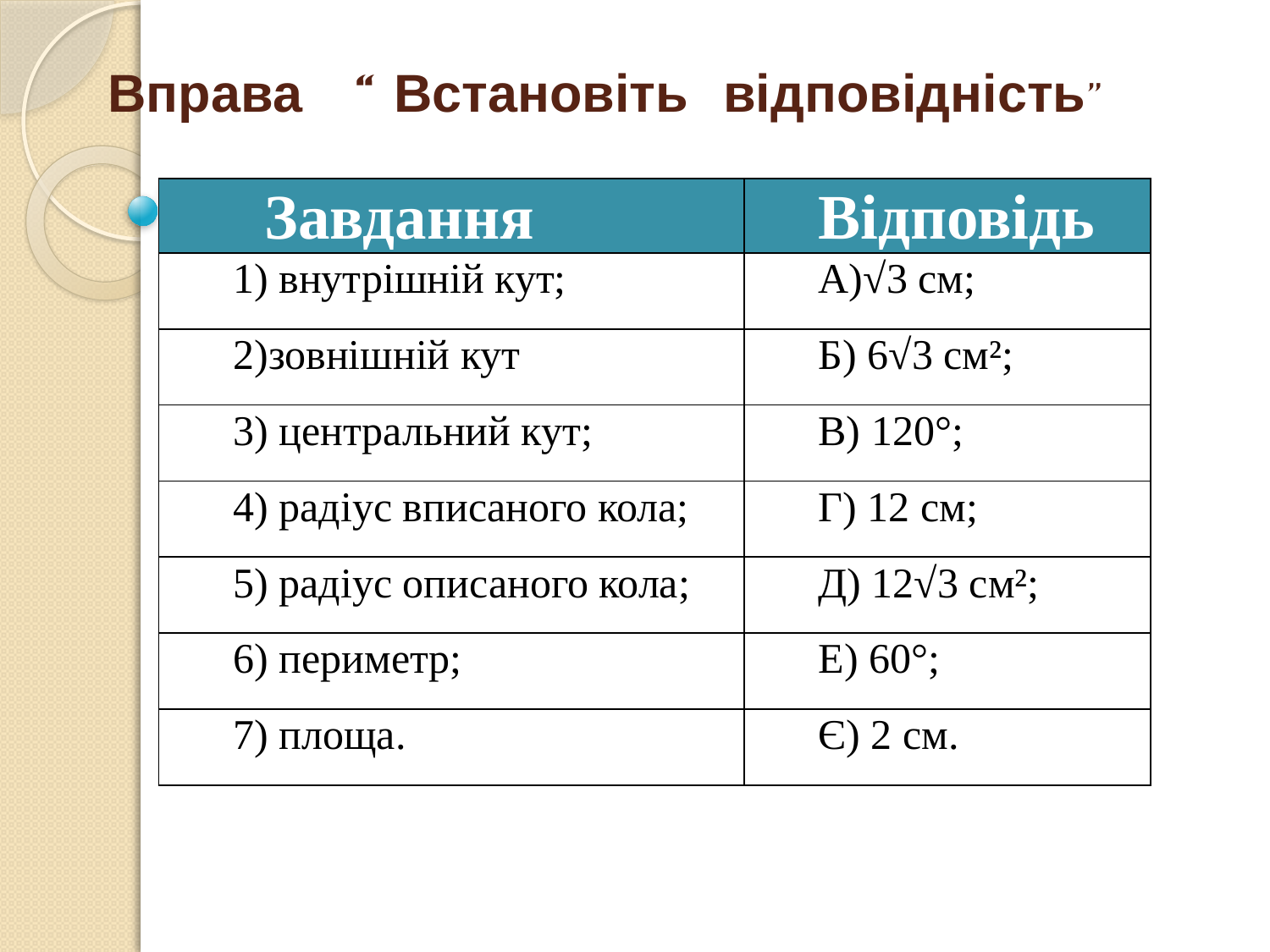

# Вправа   “ Встановіть  відповідність”
| Завдання | Відповідь |
| --- | --- |
| 1) внутрішній кут; | А)√3 см; |
| 2)зовнішній кут | Б) 6√3 см²; |
| 3) центральний кут; | В) 120°; |
| 4) радіус вписаного кола; | Г) 12 см; |
| 5) радіус описаного кола; | Д) 12√3 см²; |
| 6) периметр; | Е) 60°; |
| 7) площа. | Є) 2 см. |